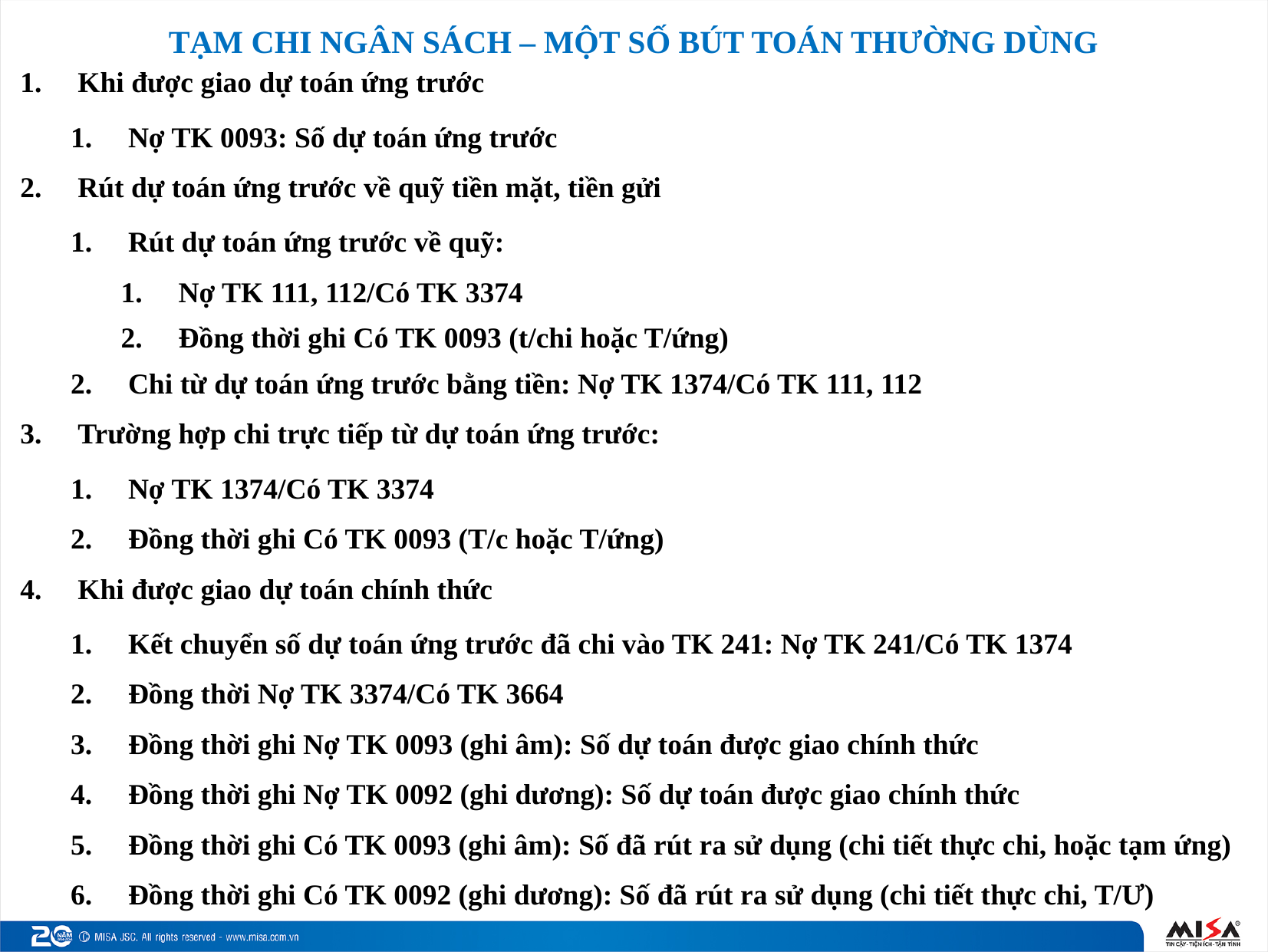

# TẠM CHI NGÂN SÁCH – MỘT SỐ BÚT TOÁN THƯỜNG DÙNG
Khi được giao dự toán ứng trước
Nợ TK 0093: Số dự toán ứng trước
Rút dự toán ứng trước về quỹ tiền mặt, tiền gửi
Rút dự toán ứng trước về quỹ:
Nợ TK 111, 112/Có TK 3374
Đồng thời ghi Có TK 0093 (t/chi hoặc T/ứng)
Chi từ dự toán ứng trước bằng tiền: Nợ TK 1374/Có TK 111, 112
Trường hợp chi trực tiếp từ dự toán ứng trước:
Nợ TK 1374/Có TK 3374
Đồng thời ghi Có TK 0093 (T/c hoặc T/ứng)
Khi được giao dự toán chính thức
Kết chuyển số dự toán ứng trước đã chi vào TK 241: Nợ TK 241/Có TK 1374
Đồng thời Nợ TK 3374/Có TK 3664
Đồng thời ghi Nợ TK 0093 (ghi âm): Số dự toán được giao chính thức
Đồng thời ghi Nợ TK 0092 (ghi dương): Số dự toán được giao chính thức
Đồng thời ghi Có TK 0093 (ghi âm): Số đã rút ra sử dụng (chi tiết thực chi, hoặc tạm ứng)
Đồng thời ghi Có TK 0092 (ghi dương): Số đã rút ra sử dụng (chi tiết thực chi, T/Ư)